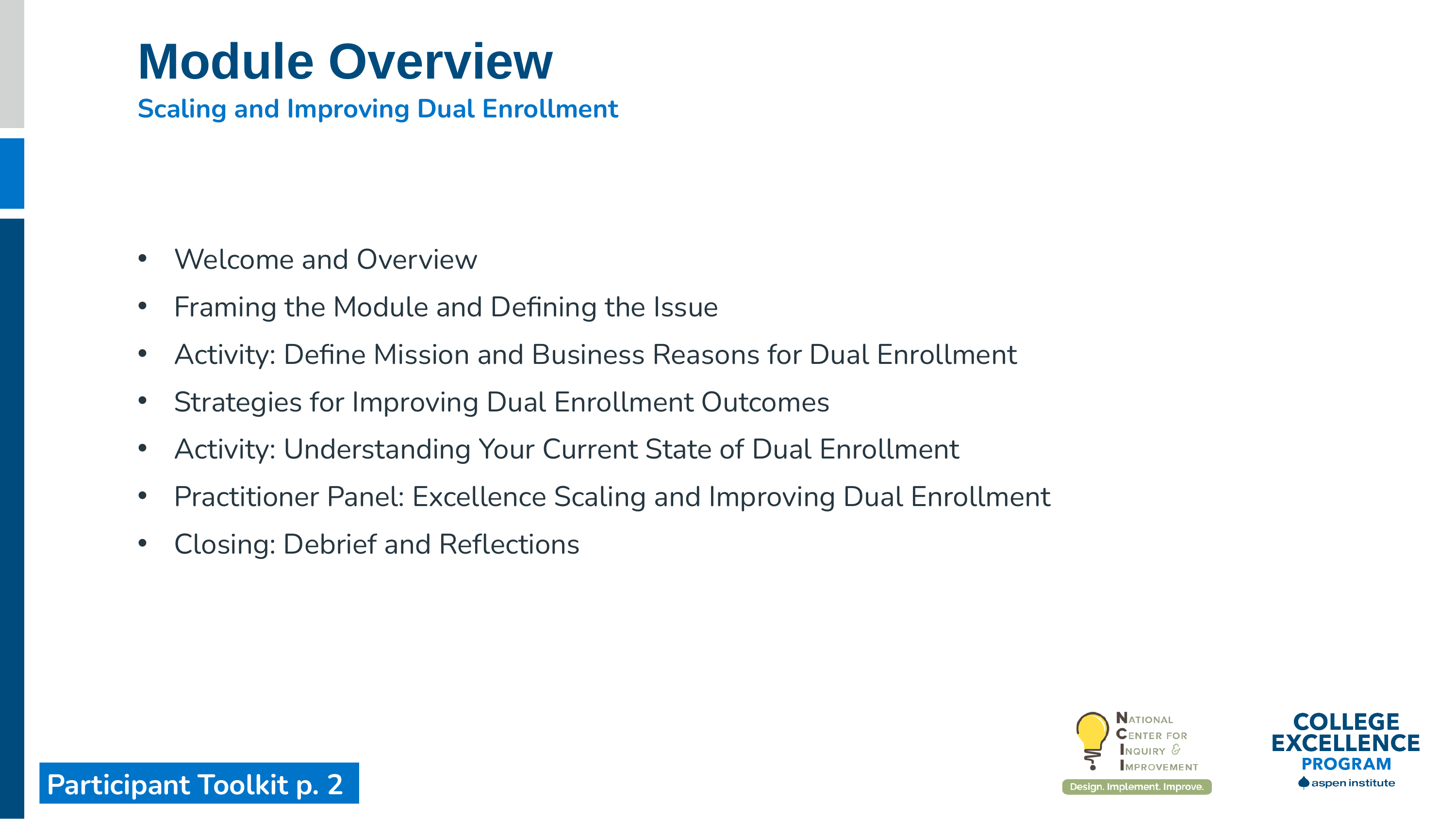

Module Overview
Scaling and Improving Dual Enrollment

Welcome and Overview
Framing the Module and Defining the Issue
Activity: Define Mission and Business Reasons for Dual Enrollment
Strategies for Improving Dual Enrollment Outcomes
Activity: Understanding Your Current State of Dual Enrollment
Practitioner Panel: Excellence Scaling and Improving Dual Enrollment
Closing: Debrief and Reflections

Participant Toolkit p. 2